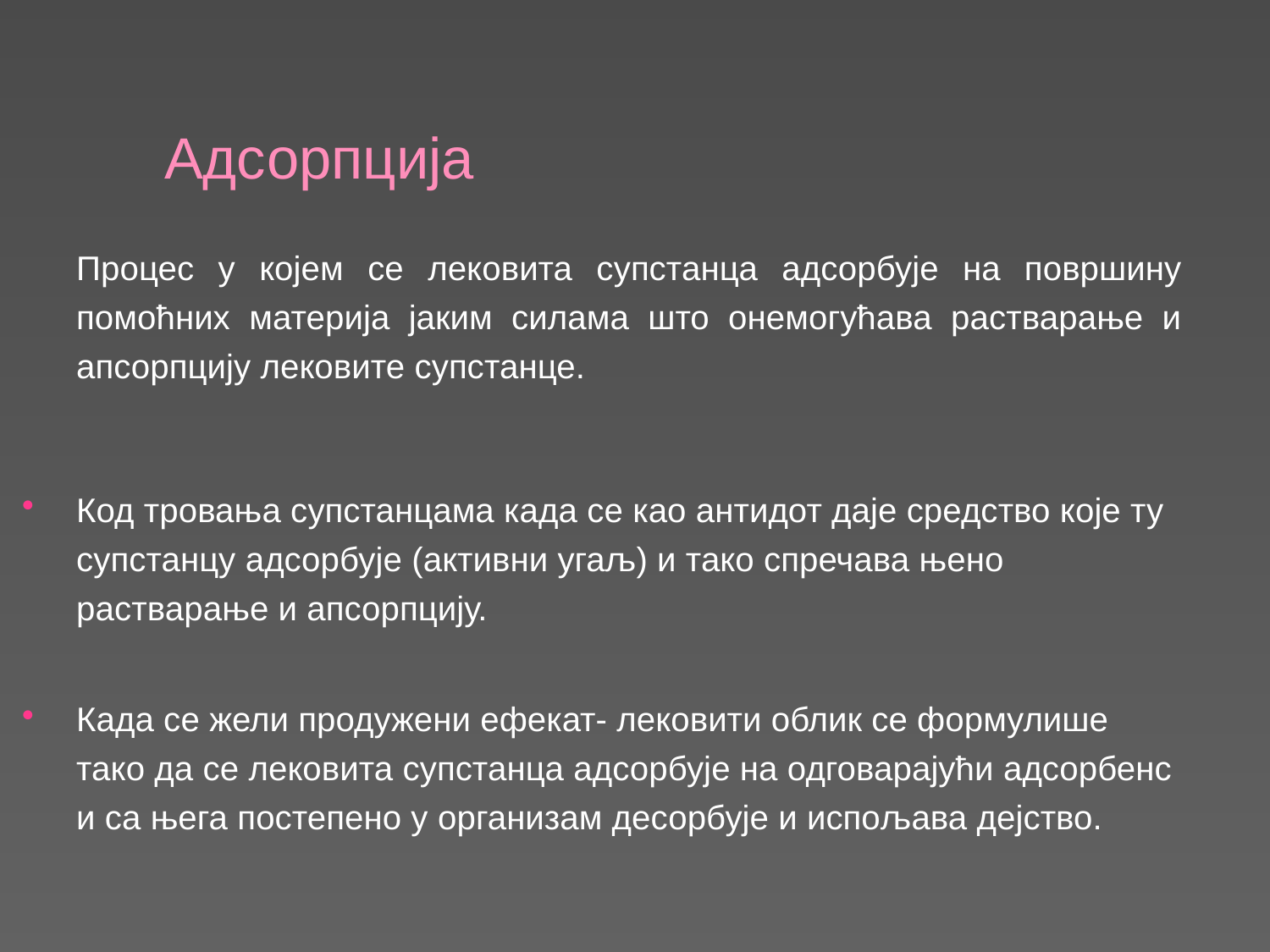

Адсорпција

Процес у којем се лековита супстанца адсорбује на површину помоћних материја јаким силама што онемогућава растварање и апсорпцију лековите супстанце.

Код тровања супстанцама када се као антидот даје средство које ту супстанцу адсорбује (активни угаљ) и тако спречава њено растварање и апсорпцију.

Када се жели продужени ефекат- лековити облик се формулише тако да се лековита супстанца адсорбује на одговарајући адсорбенс и са њега постепено у организам десорбује и испољава дејство.